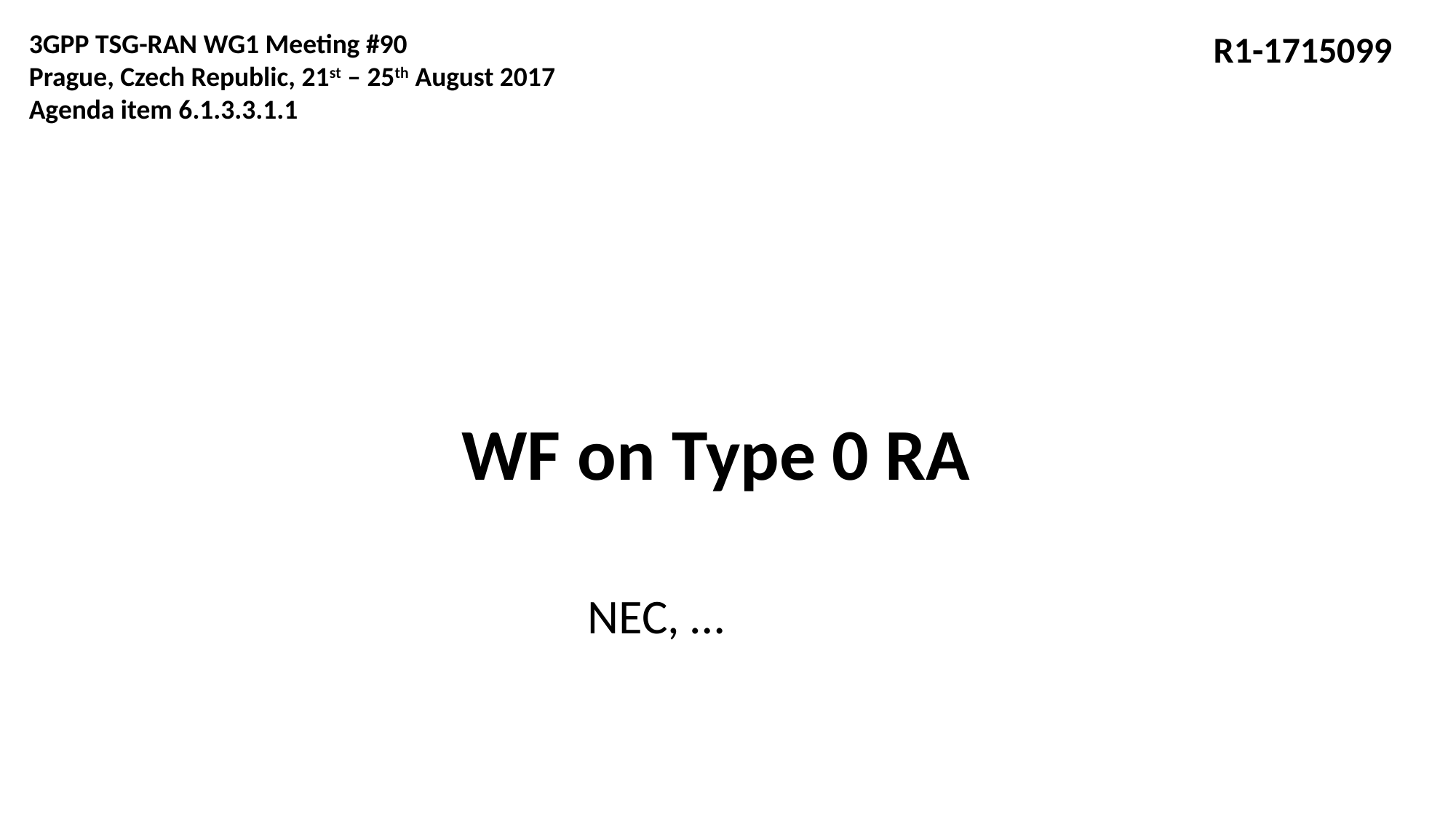

3GPP TSG-RAN WG1 Meeting #90
Prague, Czech Republic, 21st – 25th August 2017
Agenda item 6.1.3.3.1.1
R1-1715099
# WF on Type 0 RA
NEC, …